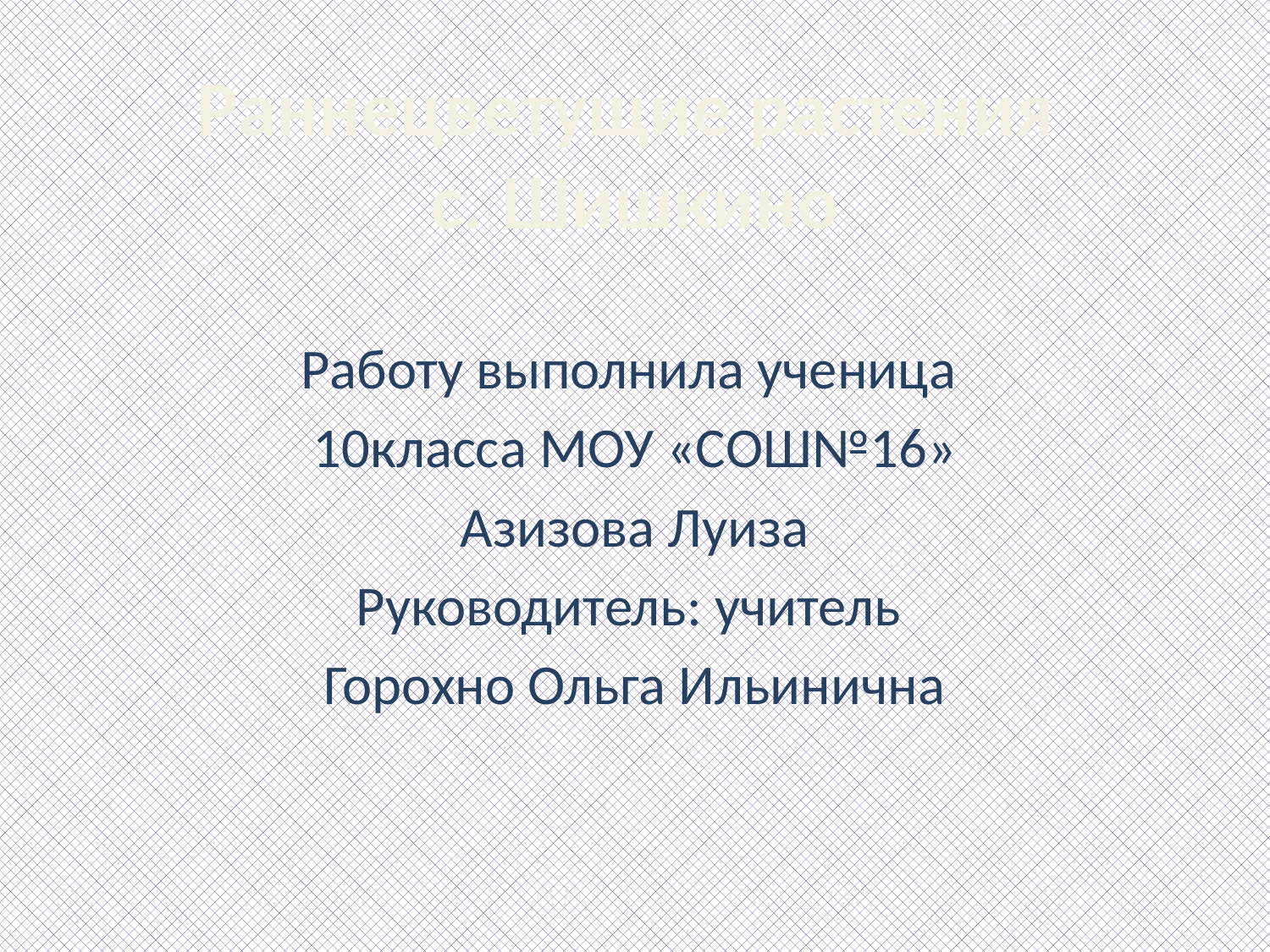

# Раннецветущие растения с. Шишкино
Работу выполнила ученица
10класса МОУ «СОШ№16»
Азизова Луиза
Руководитель: учитель
Горохно Ольга Ильинична